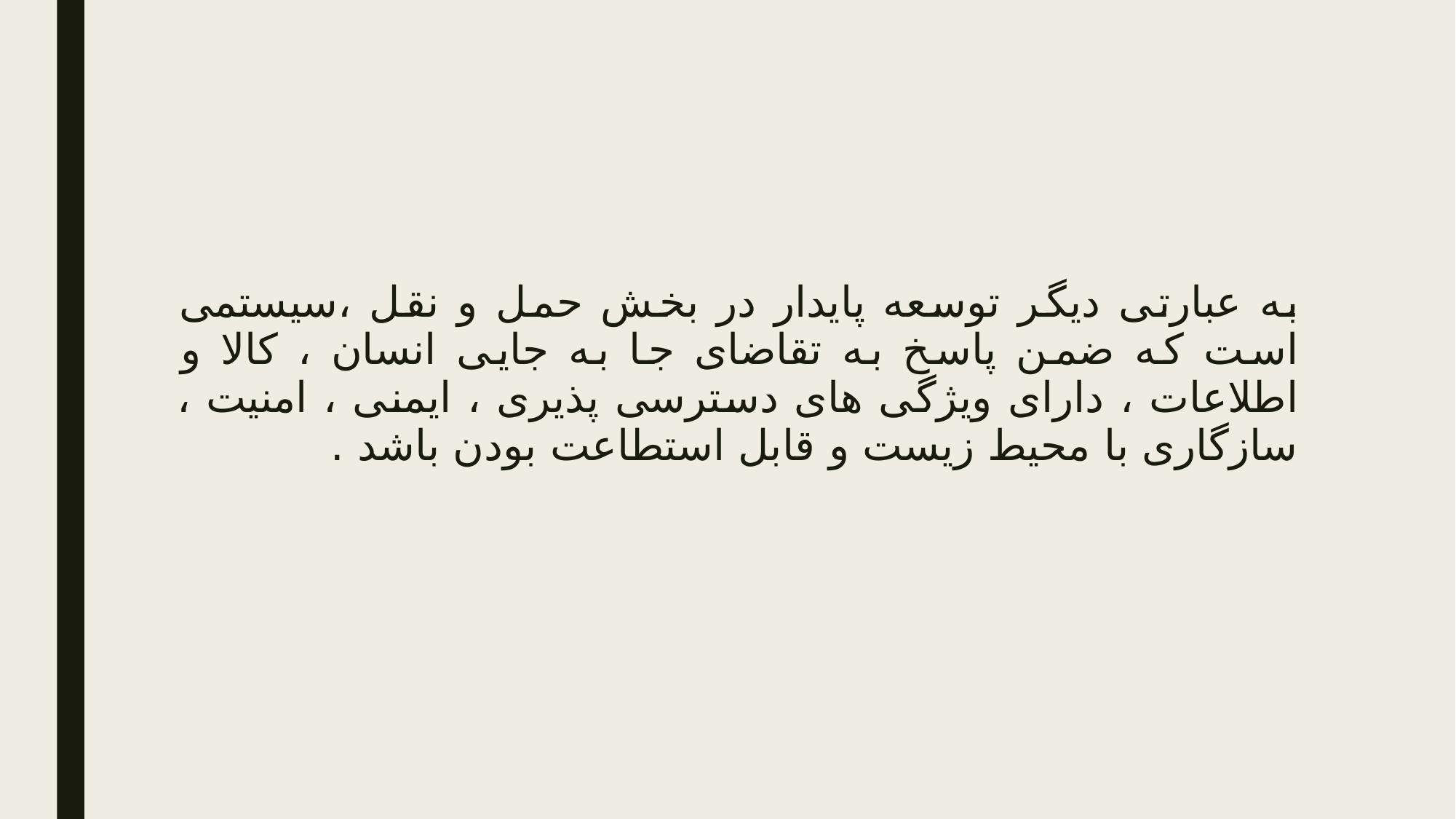

به عبارتی دیگر توسعه پایدار در بخش حمل و نقل ،سیستمی است که ضمن پاسخ به تقاضای جا به جایی انسان ، کالا و اطلاعات ، دارای ویژگی های دسترسی پذیری ، ایمنی ، امنیت ، سازگاری با محیط زیست و قابل استطاعت بودن باشد .